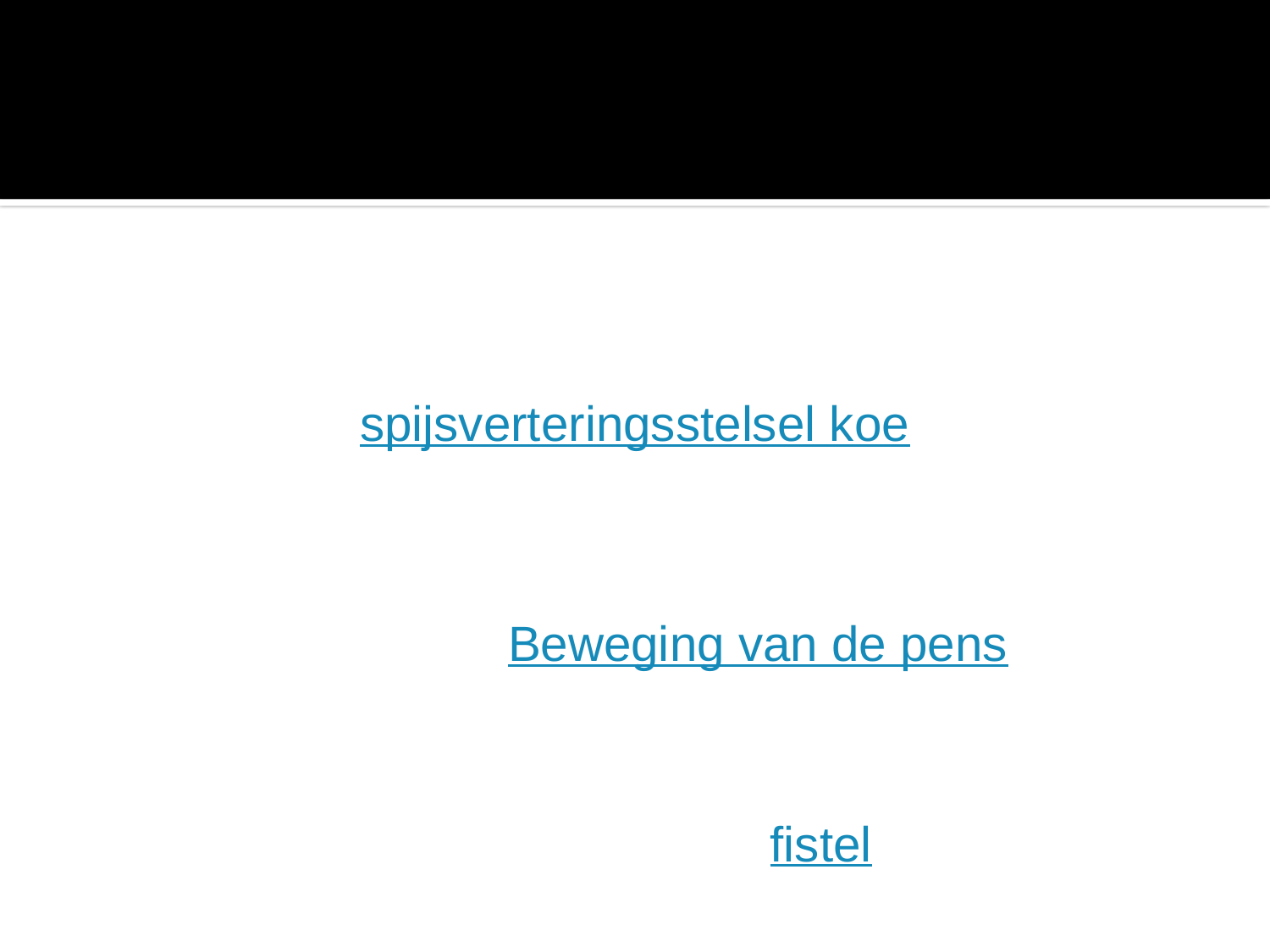

#
spijsverteringsstelsel koe

Beweging van de pens
fistel